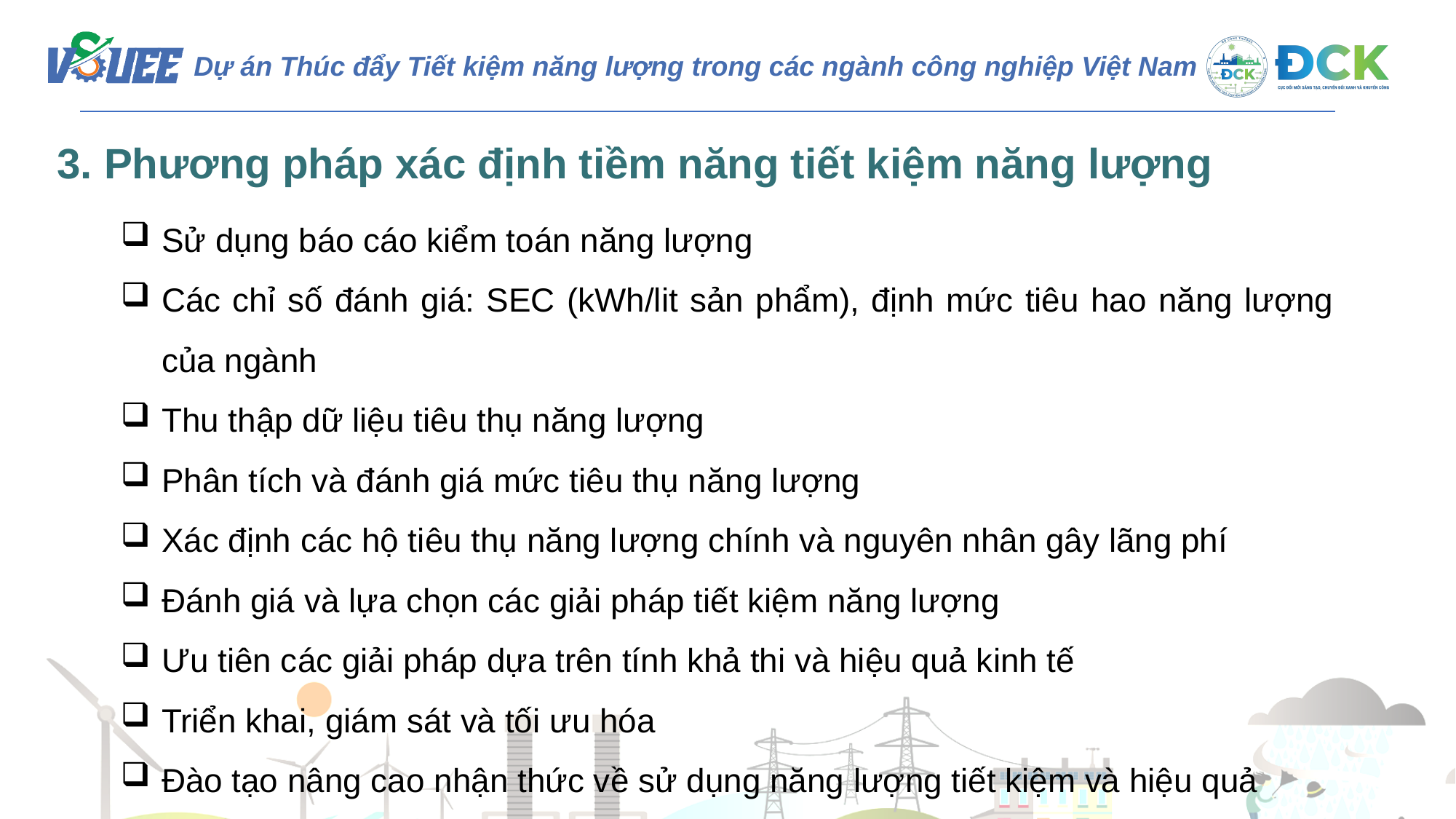

3. Phương pháp xác định tiềm năng tiết kiệm năng lượng
Sử dụng báo cáo kiểm toán năng lượng
Các chỉ số đánh giá: SEC (kWh/lit sản phẩm), định mức tiêu hao năng lượng của ngành
Thu thập dữ liệu tiêu thụ năng lượng
Phân tích và đánh giá mức tiêu thụ năng lượng
Xác định các hộ tiêu thụ năng lượng chính và nguyên nhân gây lãng phí
Đánh giá và lựa chọn các giải pháp tiết kiệm năng lượng
Ưu tiên các giải pháp dựa trên tính khả thi và hiệu quả kinh tế
Triển khai, giám sát và tối ưu hóa
Đào tạo nâng cao nhận thức về sử dụng năng lượng tiết kiệm và hiệu quả